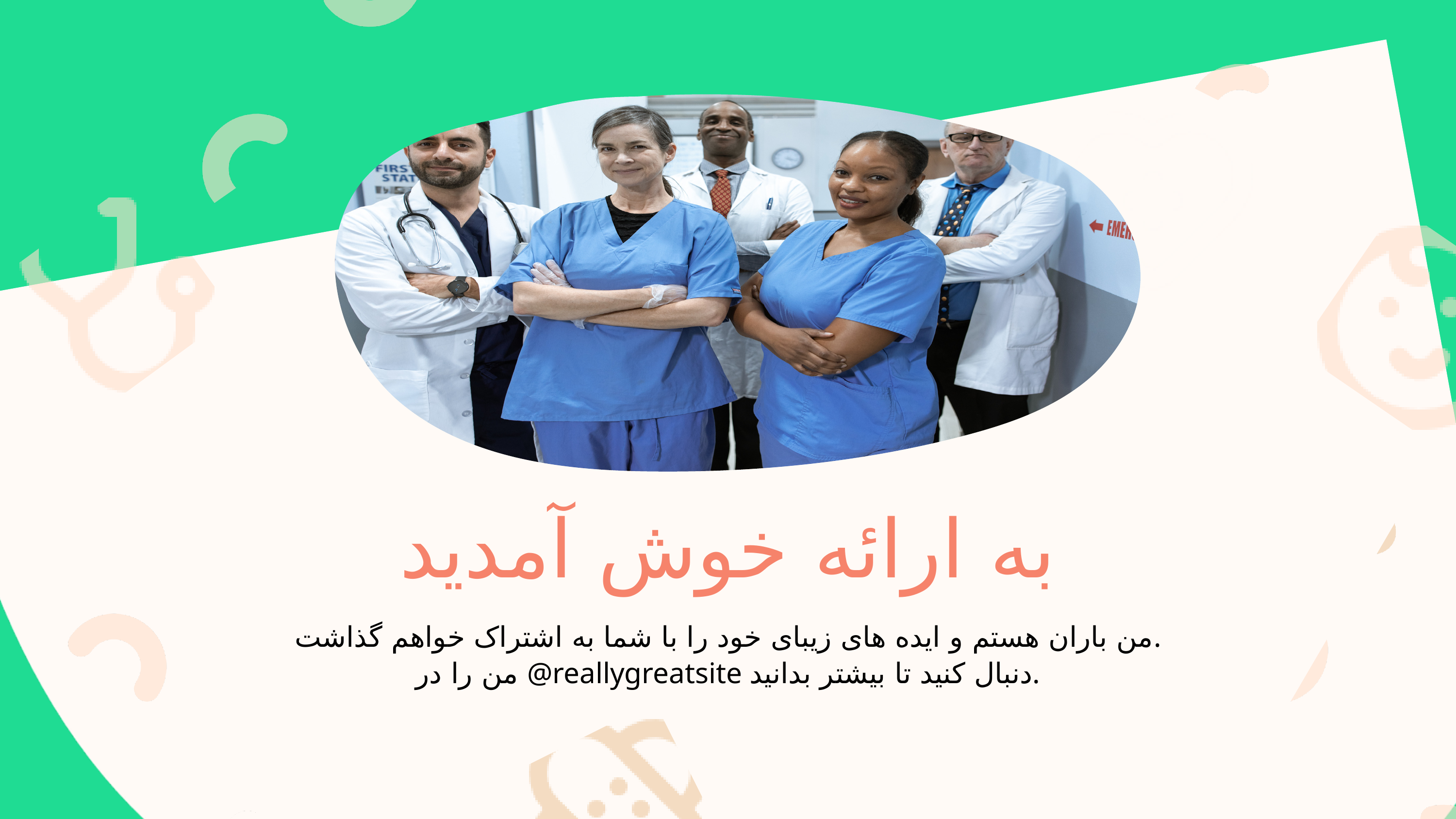

به ارائه خوش آمدید

من باران هستم و ایده های زیبای خود را با شما به اشتراک خواهم گذاشت.
من را در @reallygreatsite دنبال کنید تا بیشتر بدانید.